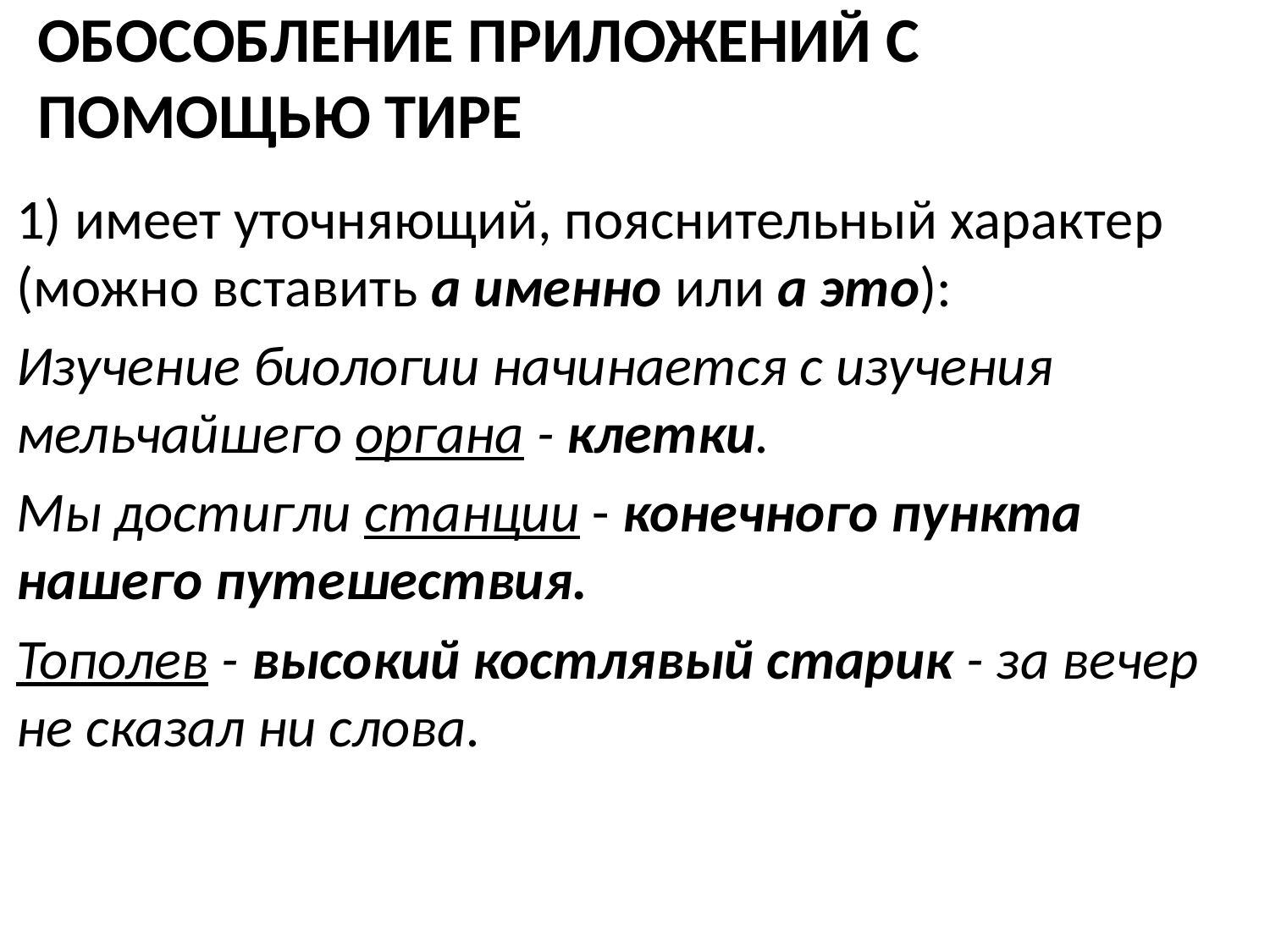

# ОБОСОБЛЕНИЕ ПРИЛОЖЕНИЙ С ПОМОЩЬЮ ТИРЕ
1) имеет уточняющий, пояснительный характер (можно вставить а именно или а это):
Изучение биологии начинается с изучения мельчайшего органа - клетки.
Мы достигли станции - конечного пункта нашего путешествия.
Тополев - высокий костлявый старик - за вечер не сказал ни слова.